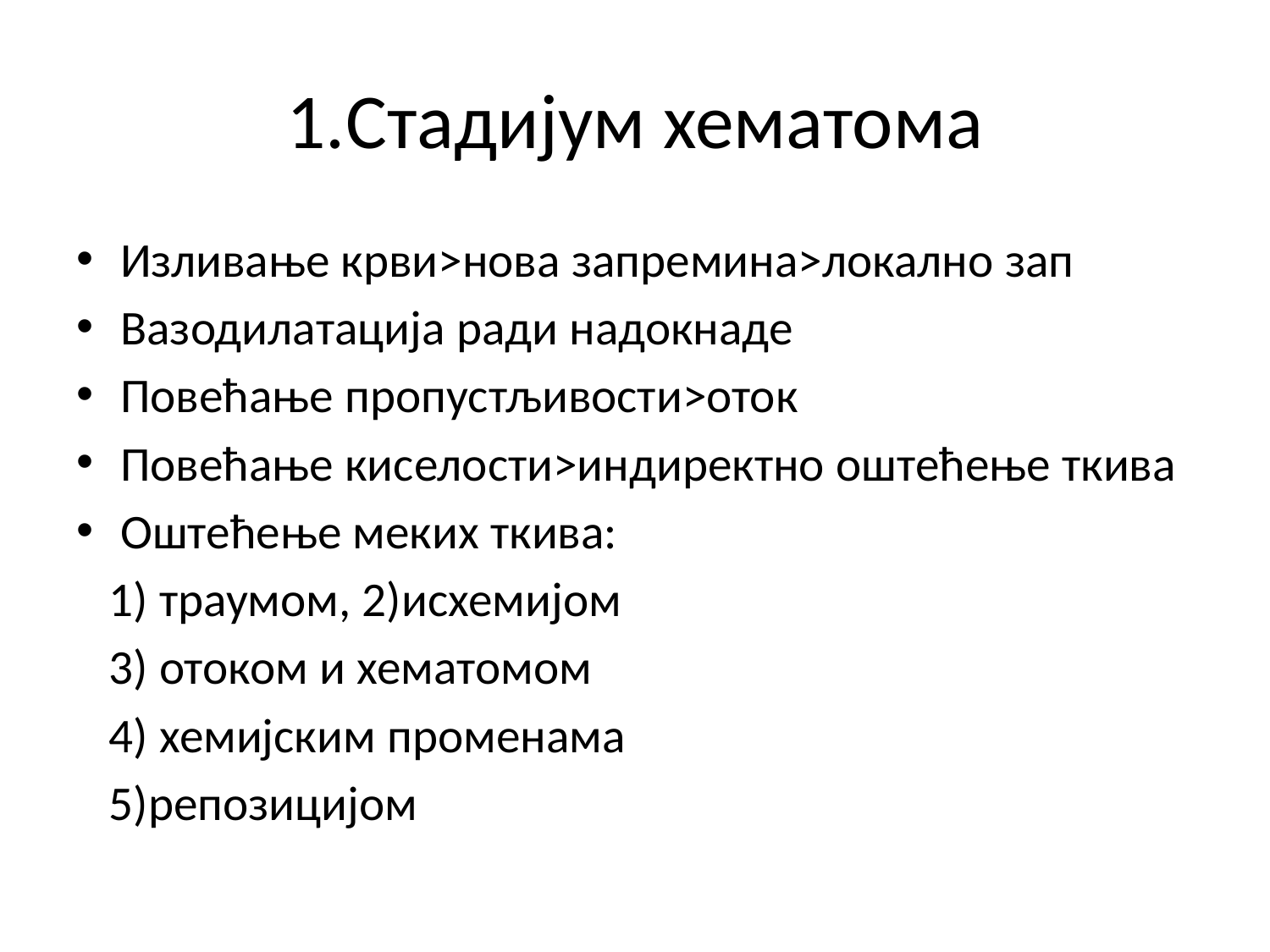

# 1.Стадијум хематома
Изливање крви>нова запремина>локално зап
Вазодилатација ради надокнаде
Повећање пропустљивости>оток
Повећање киселости>индиректно оштећење ткива
Оштећење меких ткива:
   1) траумом, 2)исхемијом
   3) отоком и хематомом
   4) хемијским променама
   5)репозицијом